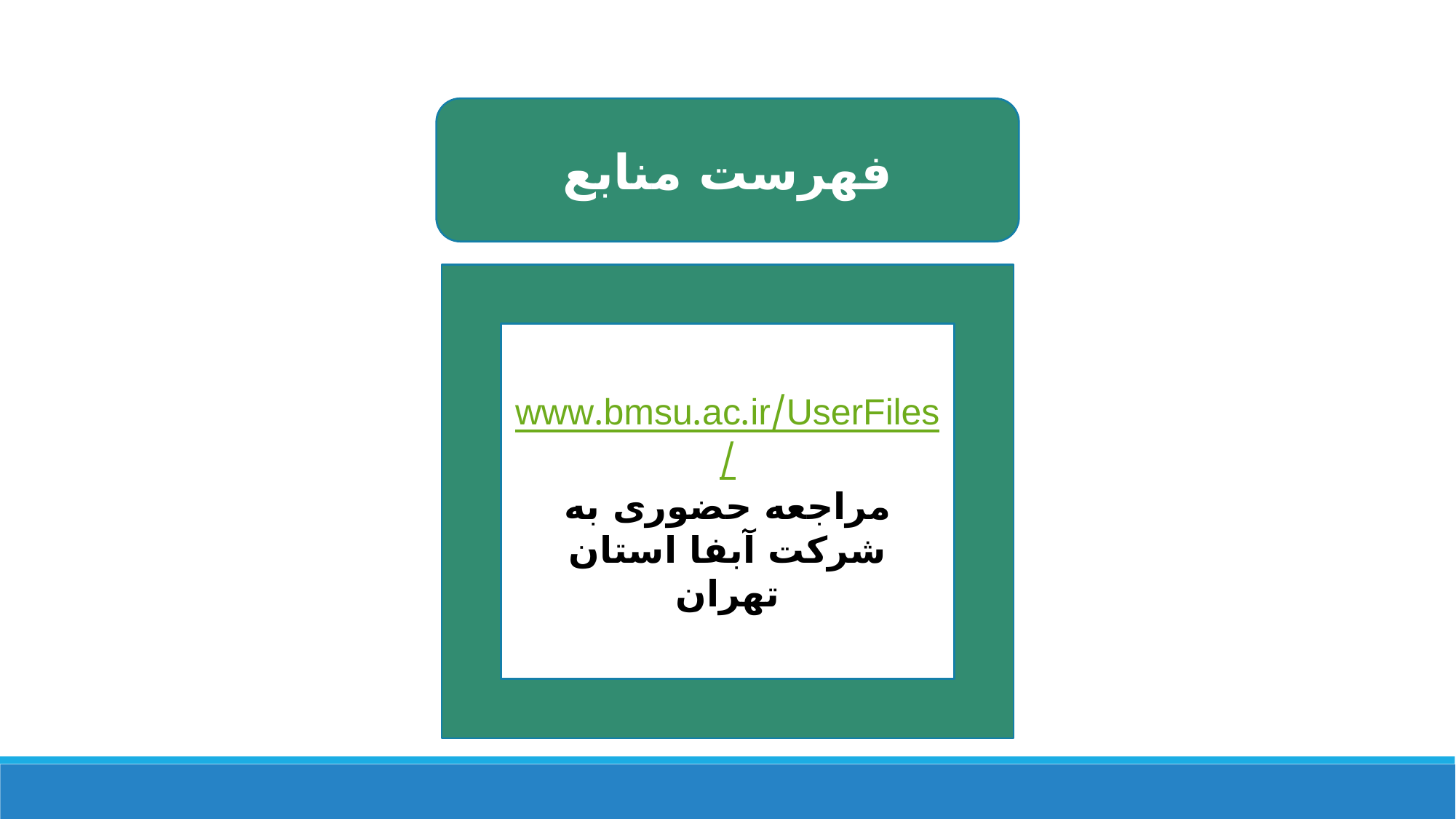

فهرست منابع
www.bmsu.ac.ir/UserFiles/
مراجعه حضوری به شرکت آبفا استان تهران